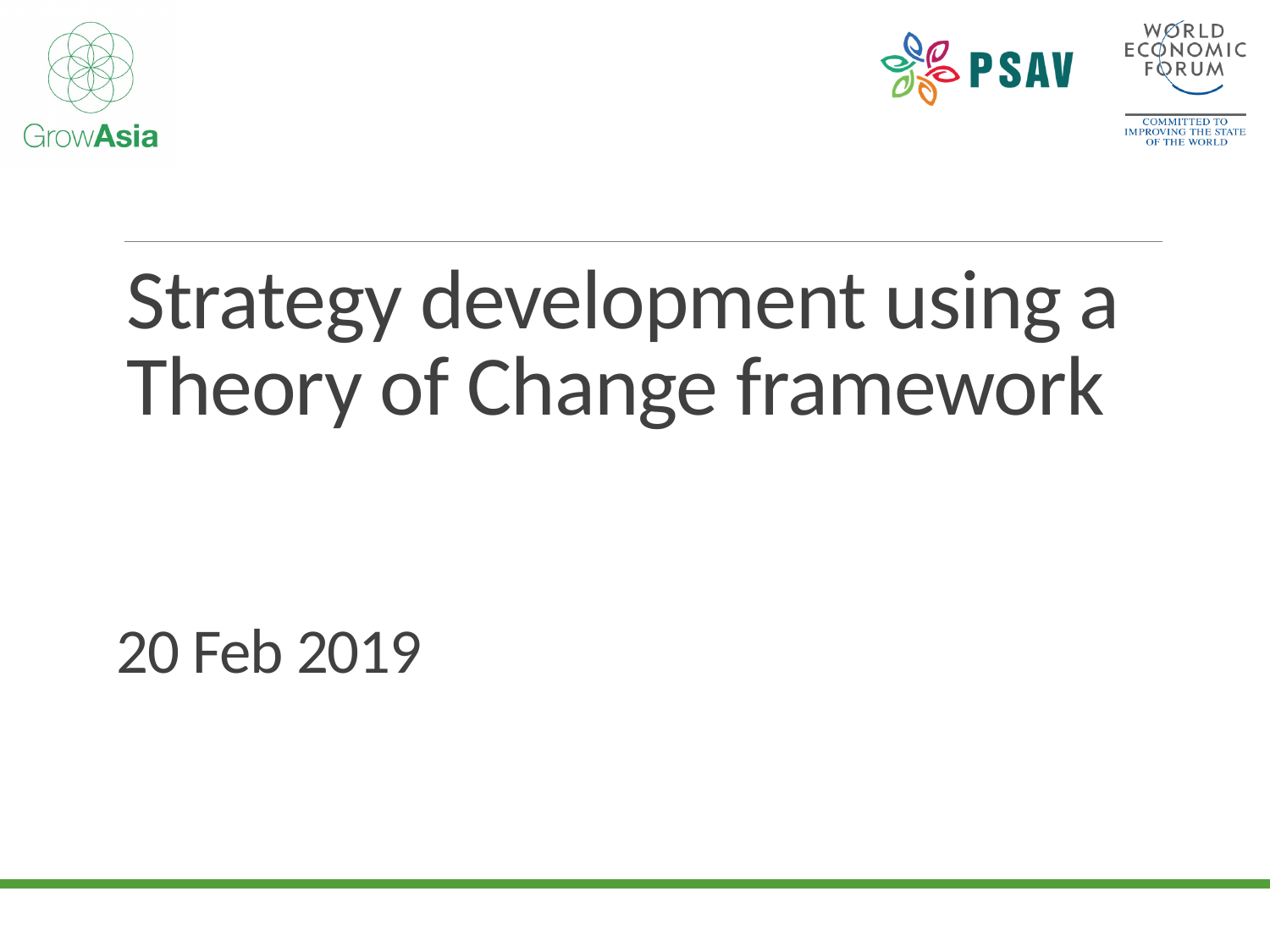

# Strategy development using a Theory of Change framework
20 Feb 2019